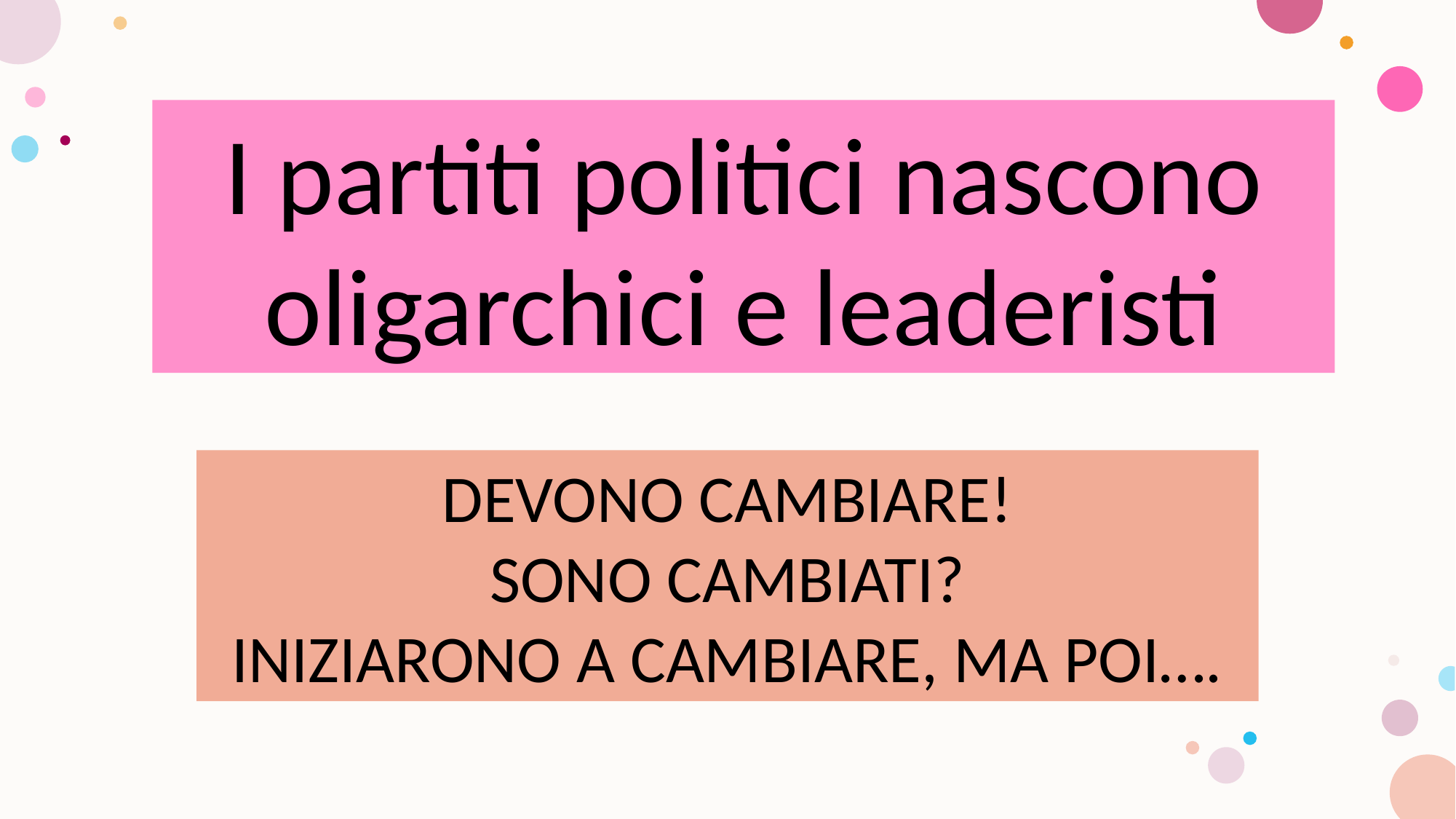

I partiti politici nascono oligarchici e leaderisti
DEVONO CAMBIARE!
SONO CAMBIATI?
INIZIARONO A CAMBIARE, MA POI….